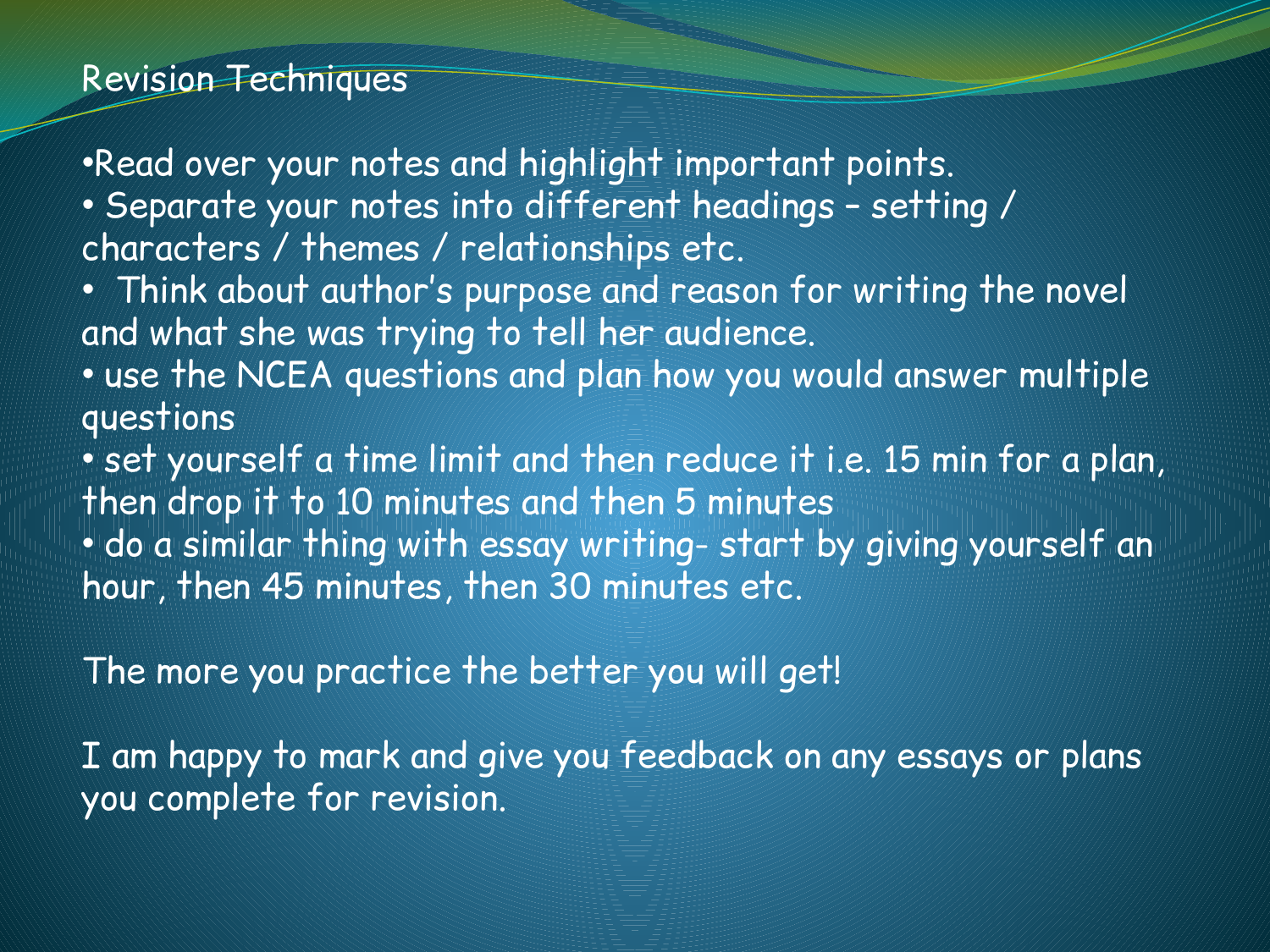

Revision Techniques

Read over your notes and highlight important points.
 Separate your notes into different headings – setting / characters / themes / relationships etc.
  Think about author’s purpose and reason for writing the novel and what she was trying to tell her audience.
 use the NCEA questions and plan how you would answer multiple questions
 set yourself a time limit and then reduce it i.e. 15 min for a plan, then drop it to 10 minutes and then 5 minutes
 do a similar thing with essay writing- start by giving yourself an hour, then 45 minutes, then 30 minutes etc.

The more you practice the better you will get!

I am happy to mark and give you feedback on any essays or plans you complete for revision.